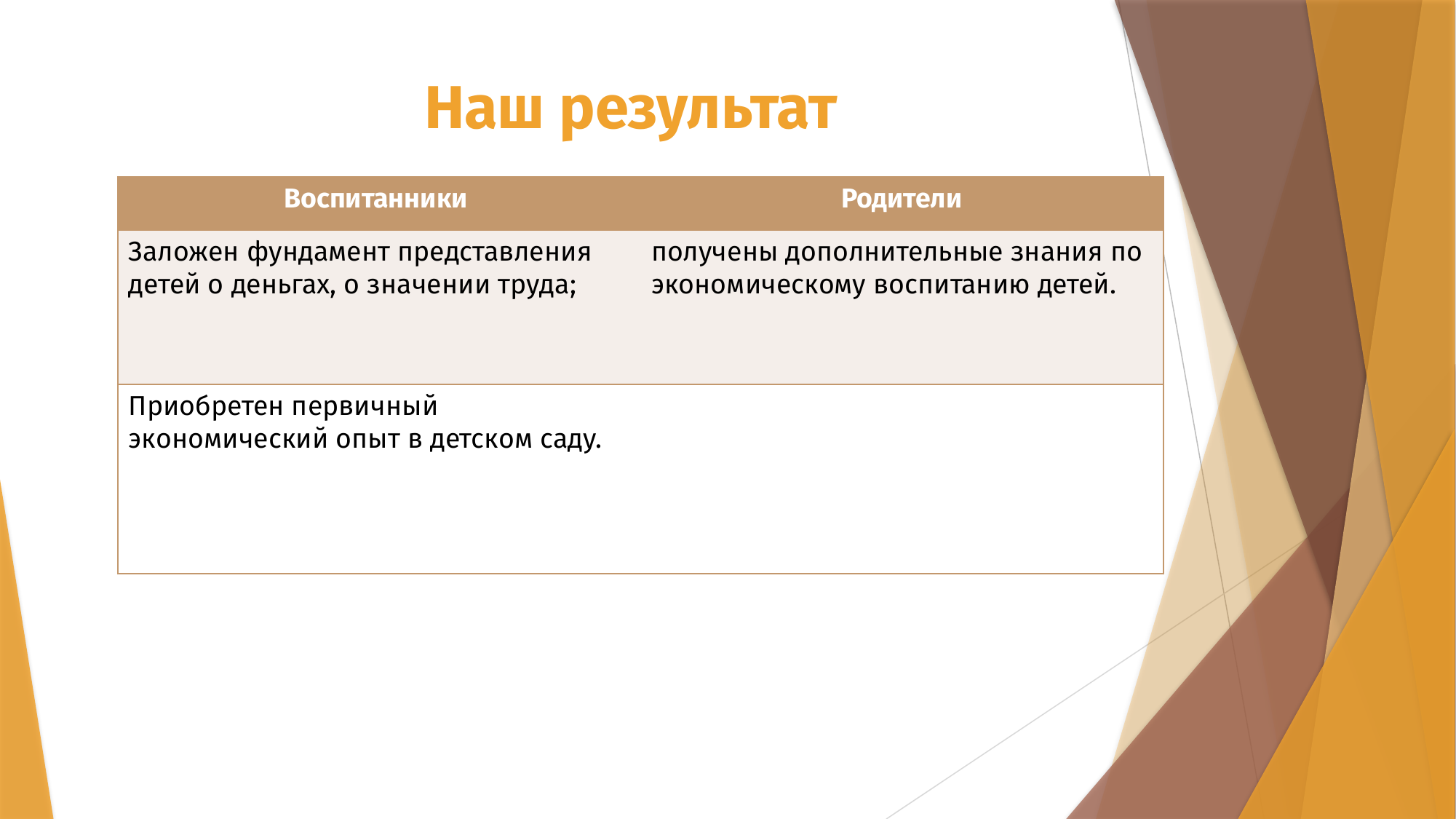

# Наш результат
| Воспитанники | Родители |
| --- | --- |
| Заложен фундамент представления детей о деньгах, о значении труда; | получены дополнительные знания по экономическому воспитанию детей. |
| Приобретен первичный экономический опыт в детском саду. |  |